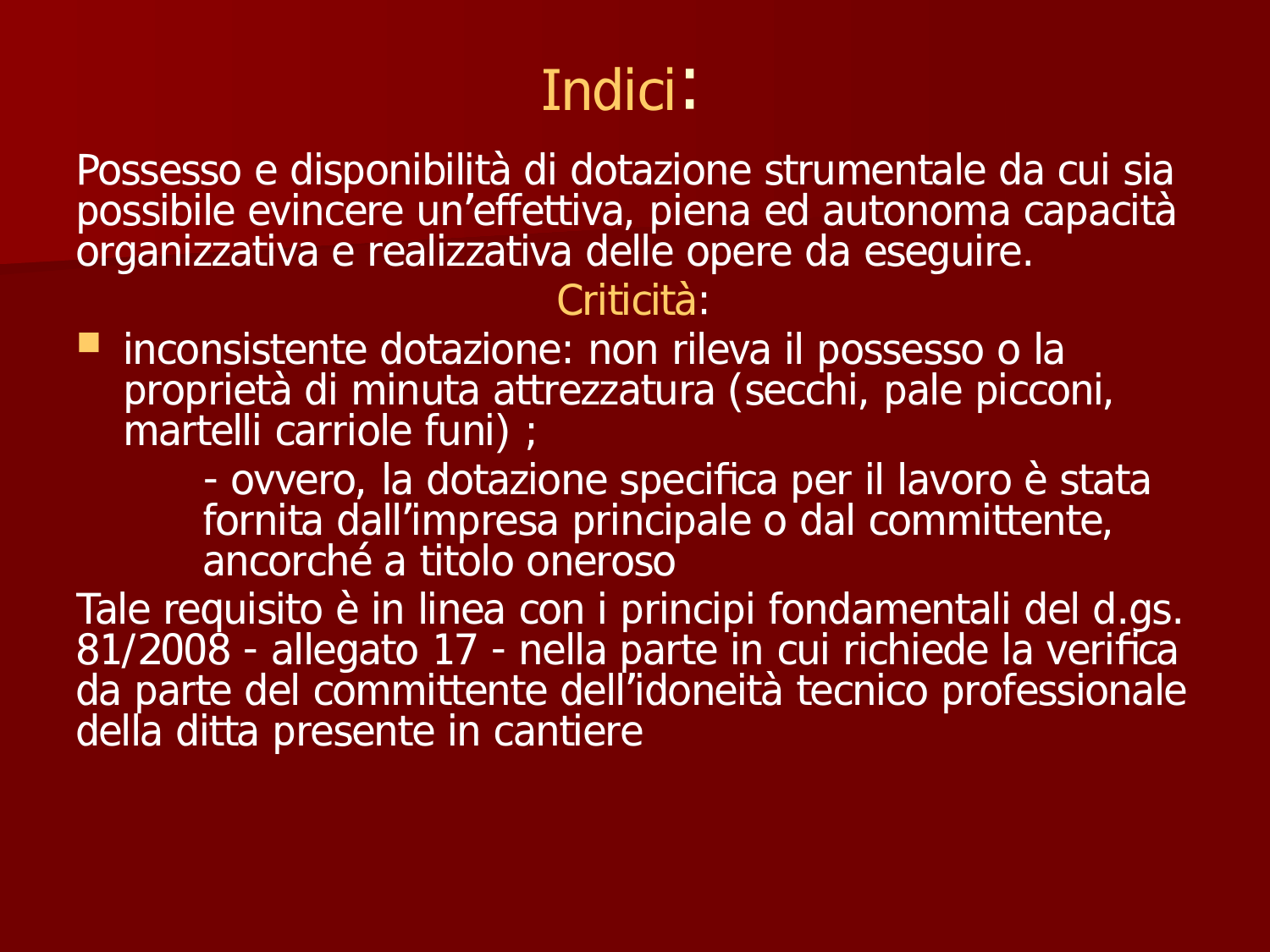

# Indici:
Possesso e disponibilità di dotazione strumentale da cui sia possibile evincere un’effettiva, piena ed autonoma capacità organizzativa e realizzativa delle opere da eseguire.
Criticità:
inconsistente dotazione: non rileva il possesso o la proprietà di minuta attrezzatura (secchi, pale picconi, martelli carriole funi) ;
	- ovvero, la dotazione specifica per il lavoro è stata 	fornita dall’impresa principale o dal committente, 	ancorché a titolo oneroso
Tale requisito è in linea con i principi fondamentali del d.gs. 81/2008 - allegato 17 - nella parte in cui richiede la verifica da parte del committente dell’idoneità tecnico professionale della ditta presente in cantiere